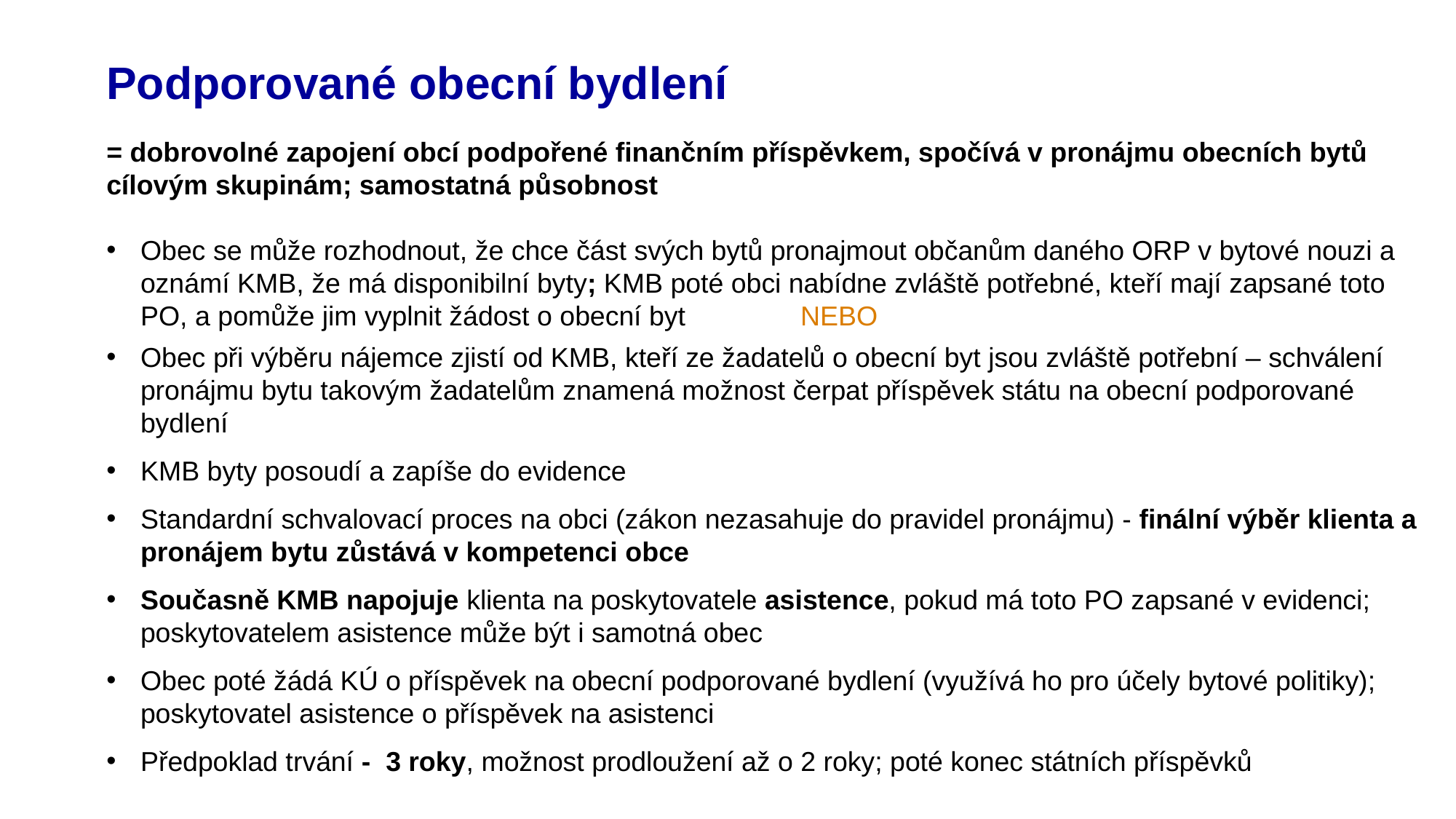

Podporované obecní bydlení
= dobrovolné zapojení obcí podpořené finančním příspěvkem, spočívá v pronájmu obecních bytů cílovým skupinám; samostatná působnost

Obec se může rozhodnout, že chce část svých bytů pronajmout občanům daného ORP v bytové nouzi a oznámí KMB, že má disponibilní byty; KMB poté obci nabídne zvláště potřebné, kteří mají zapsané toto PO, a pomůže jim vyplnit žádost o obecní byt               NEBO
Obec při výběru nájemce zjistí od KMB, kteří ze žadatelů o obecní byt jsou zvláště potřební – schválení pronájmu bytu takovým žadatelům znamená možnost čerpat příspěvek státu na obecní podporované bydlení
KMB byty posoudí a zapíše do evidence
Standardní schvalovací proces na obci (zákon nezasahuje do pravidel pronájmu) - finální výběr klienta a pronájem bytu zůstává v kompetenci obce
Současně KMB napojuje klienta na poskytovatele asistence, pokud má toto PO zapsané v evidenci; poskytovatelem asistence může být i samotná obec
Obec poté žádá KÚ o příspěvek na obecní podporované bydlení (využívá ho pro účely bytové politiky); poskytovatel asistence o příspěvek na asistenci
Předpoklad trvání -  3 roky, možnost prodloužení až o 2 roky; poté konec státních příspěvků